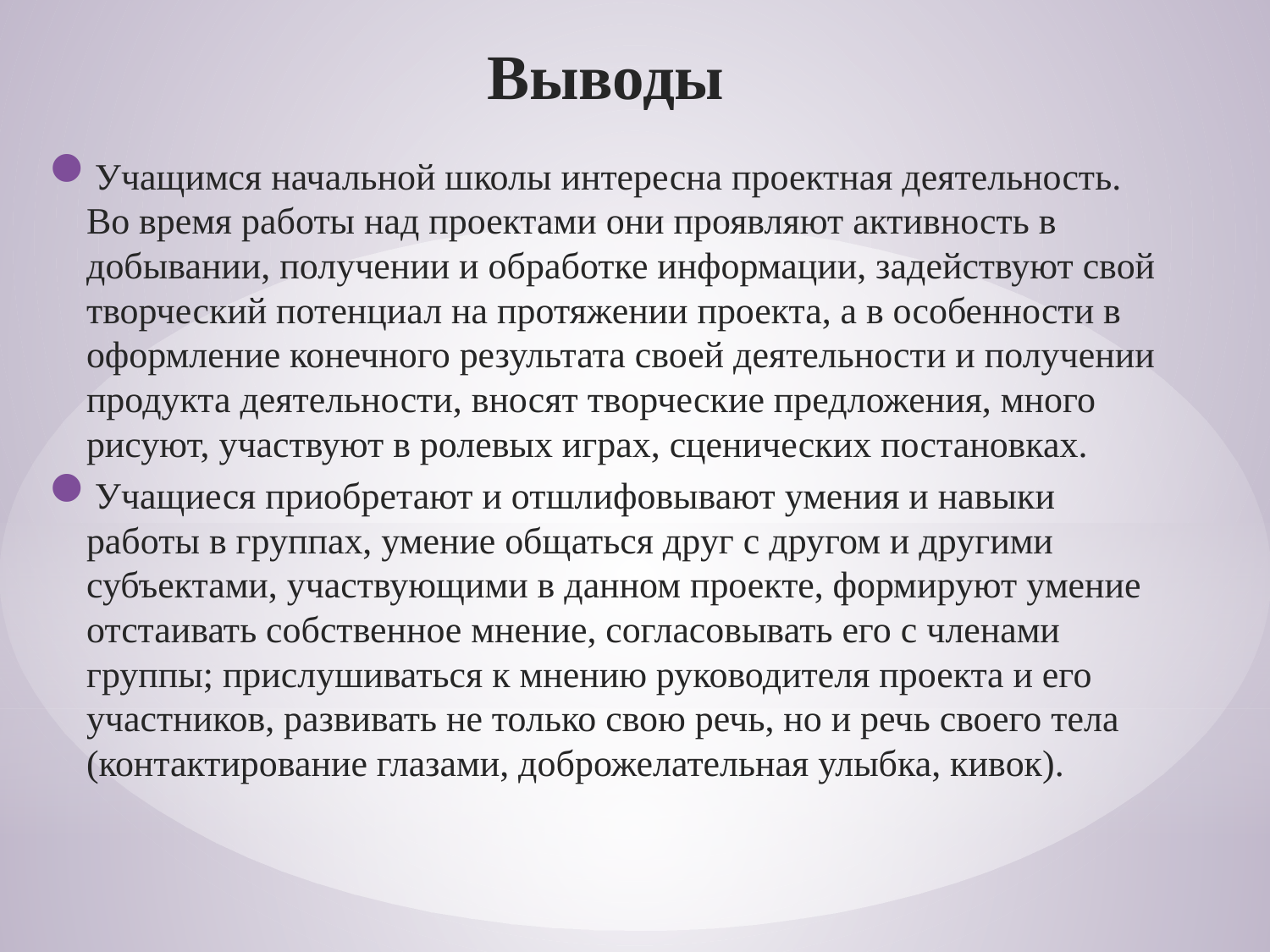

# Выводы
Учащимся начальной школы интересна проектная деятельность. Во время работы над проектами они проявляют активность в добывании, получении и обработке информации, задействуют свой творческий потенциал на протяжении проекта, а в особенности в оформление конечного результата своей деятельности и получении продукта деятельности, вносят творческие предложения, много рисуют, участвуют в ролевых играх, сценических постановках.
Учащиеся приобретают и отшлифовывают умения и навыки работы в группах, умение общаться друг с другом и другими субъектами, участвующими в данном проекте, формируют умение отстаивать собственное мнение, согласовывать его с членами группы; прислушиваться к мнению руководителя проекта и его участников, развивать не только свою речь, но и речь своего тела (контактирование глазами, доброжелательная улыбка, кивок).